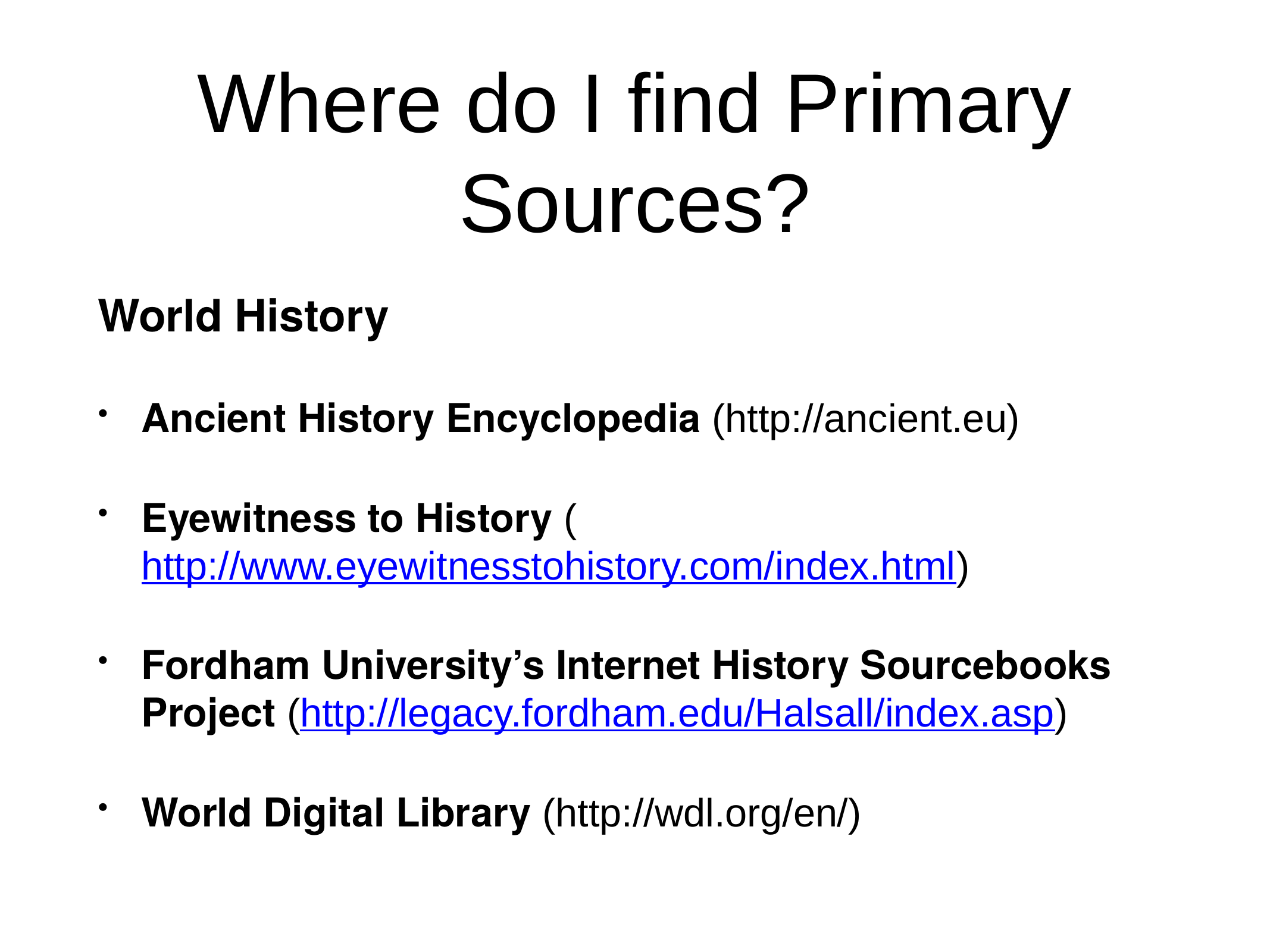

# Where do I find Primary Sources?
World History
Ancient History Encyclopedia (http://ancient.eu)
Eyewitness to History (http://www.eyewitnesstohistory.com/index.html)
Fordham University’s Internet History Sourcebooks Project (http://legacy.fordham.edu/Halsall/index.asp)
World Digital Library (http://wdl.org/en/)